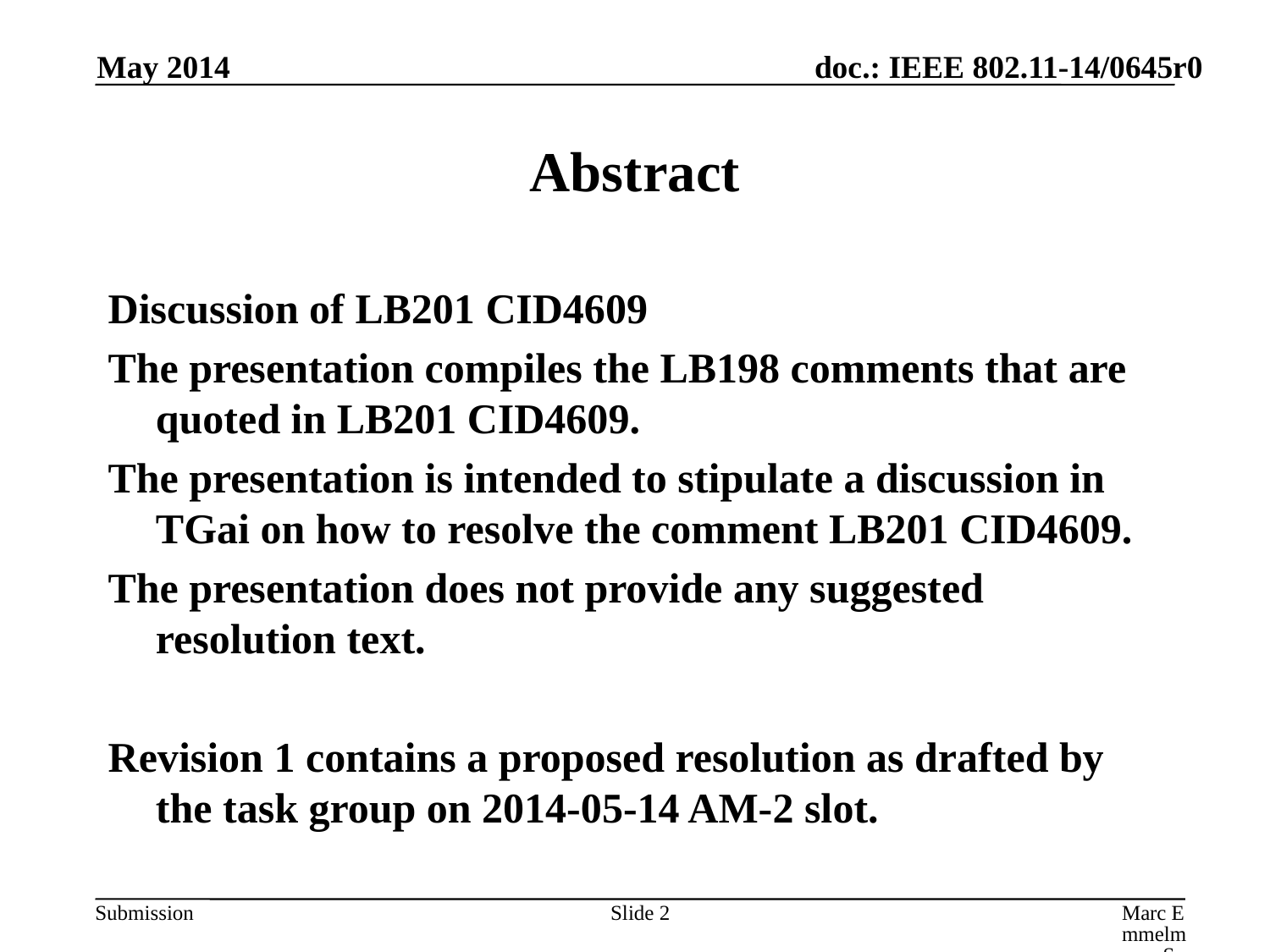

May 2014
# Abstract
Discussion of LB201 CID4609
The presentation compiles the LB198 comments that are quoted in LB201 CID4609.
The presentation is intended to stipulate a discussion in TGai on how to resolve the comment LB201 CID4609.
The presentation does not provide any suggested resolution text.

Revision 1 contains a proposed resolution as drafted by the task group on 2014-05-14 AM-2 slot.
Slide 2
Marc Emmelmann, Self